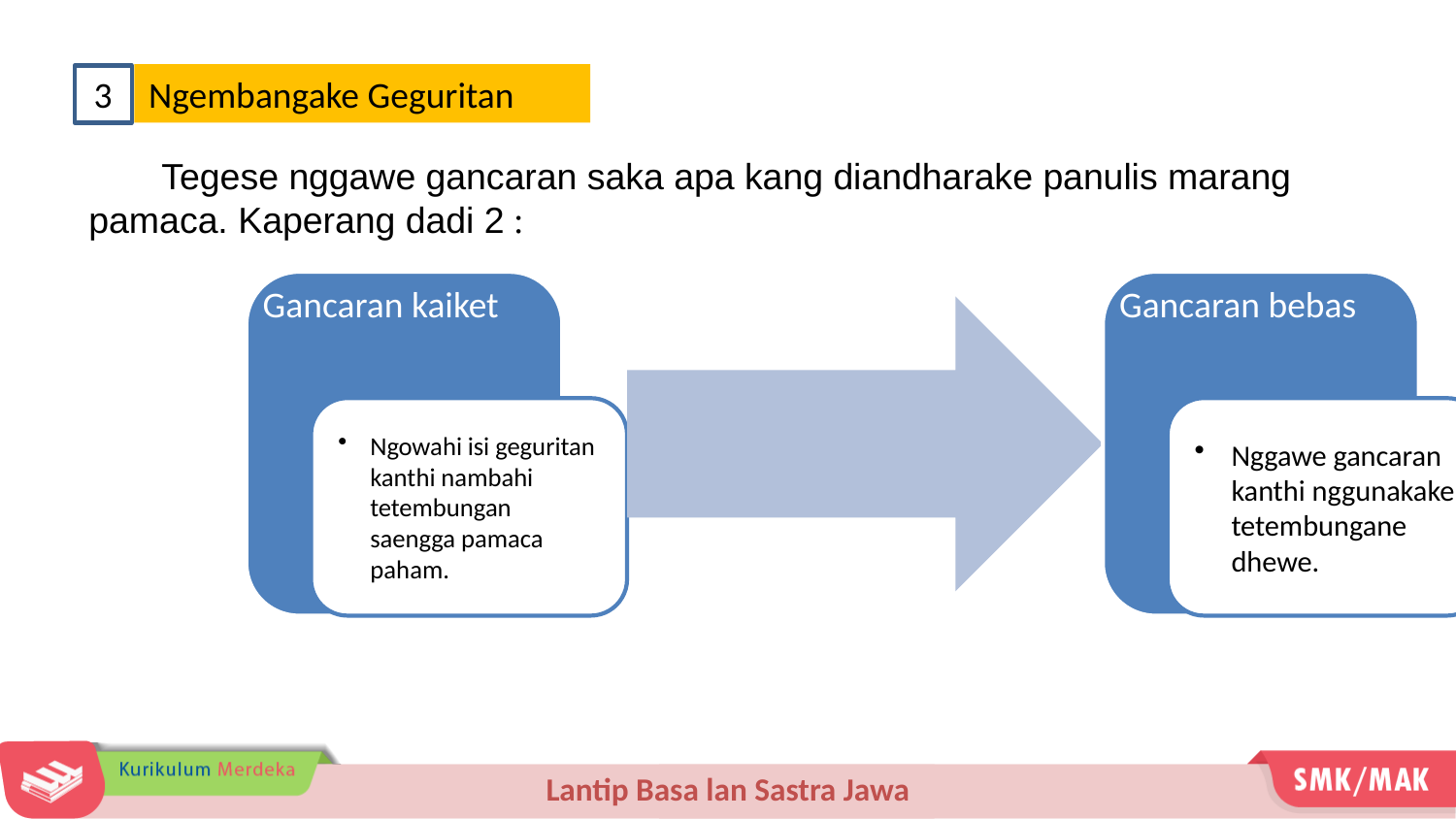

Ngembangake Geguritan
3
Tegese nggawe gancaran saka apa kang diandharake panulis marang pamaca. Kaperang dadi 2 :

Gancaran kaiket
Ngowahi isi geguritan kanthi nambahi tetembungan saengga pamaca paham.
Gancaran bebas
Nggawe gancaran kanthi nggunakake tetembungane dhewe.